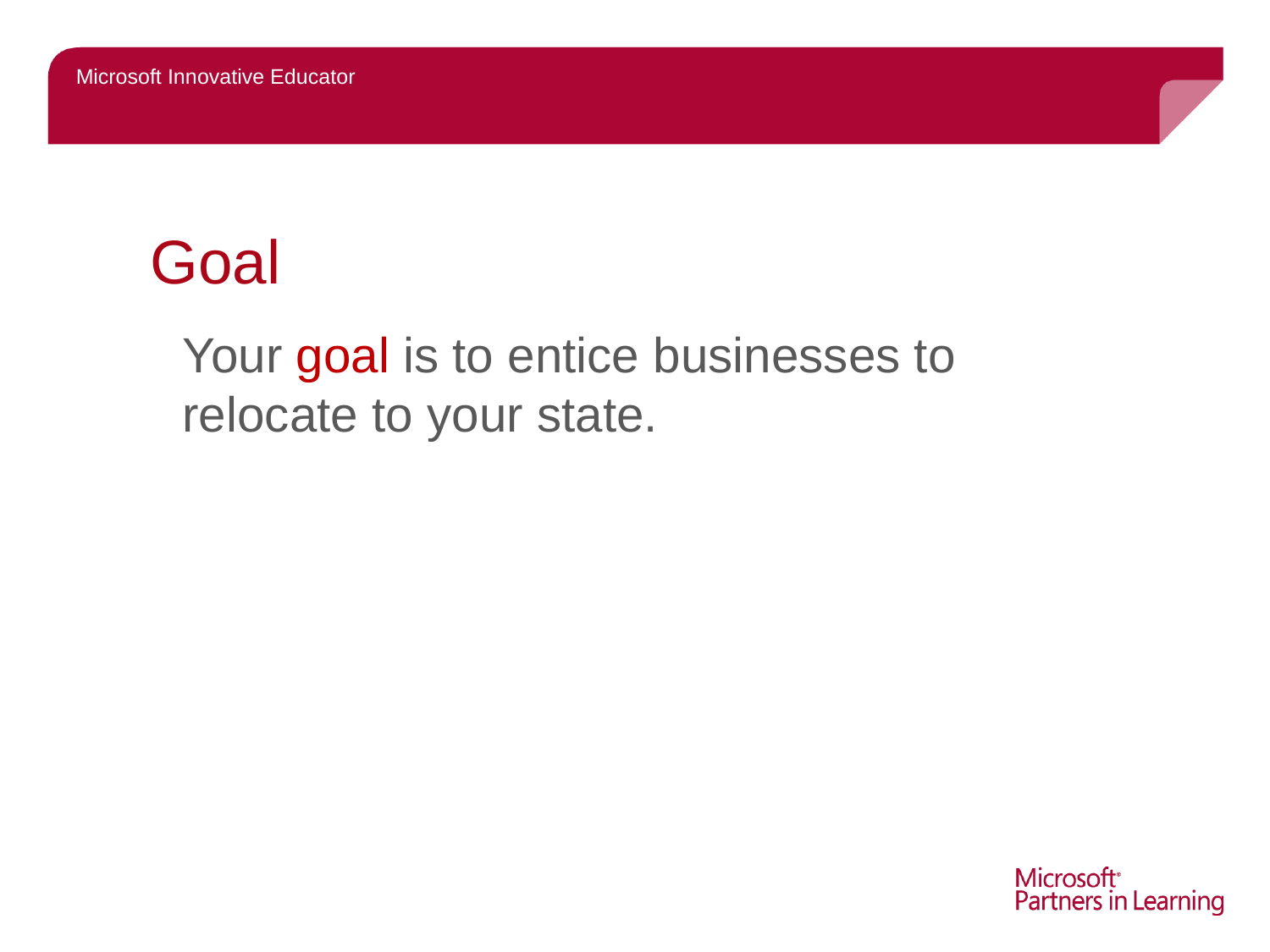

# Goal
	Your goal is to entice businesses to relocate to your state.